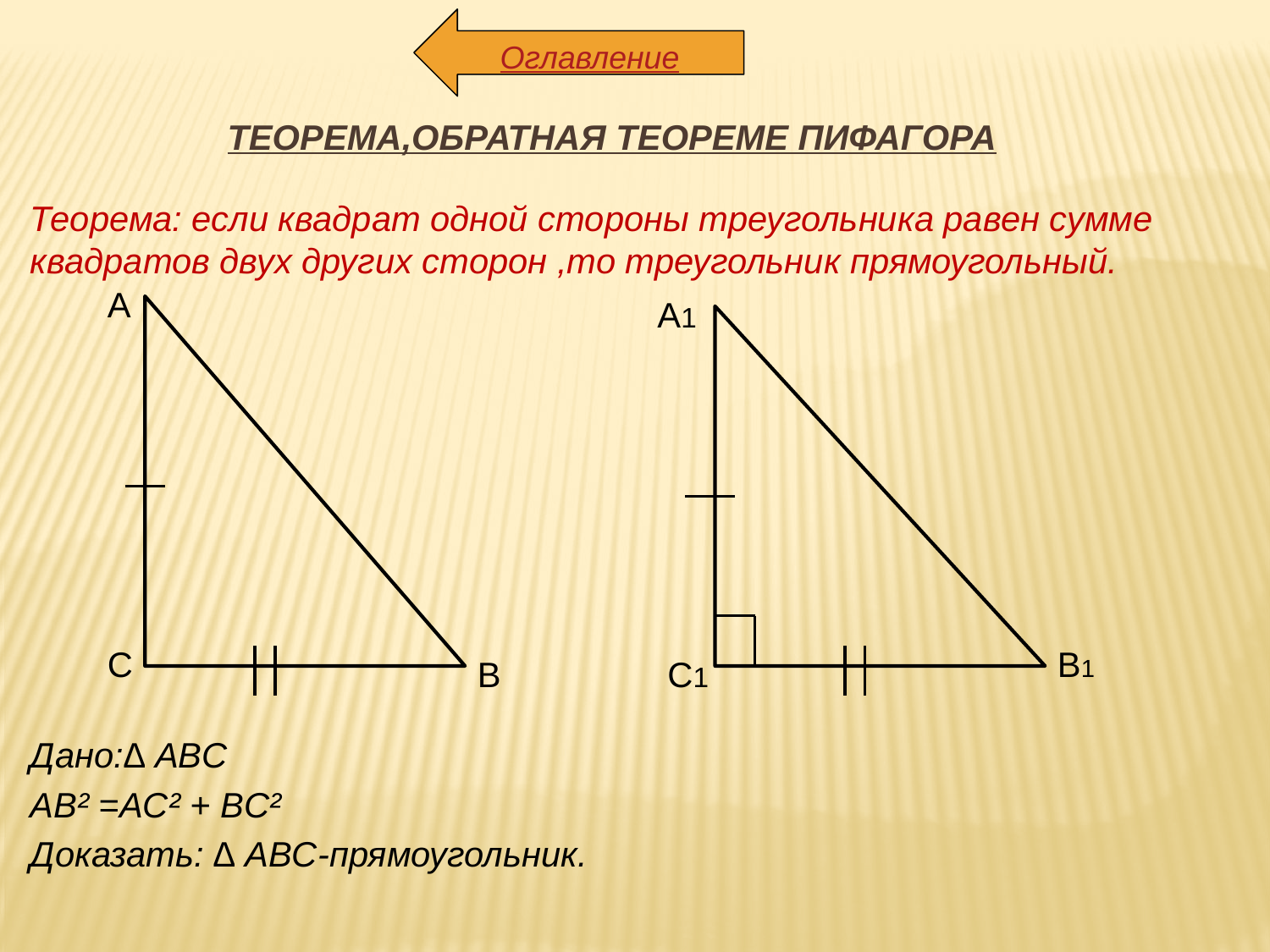

Оглавление
# ТЕОРЕМА,ОБРАТНАЯ ТЕОРЕМЕ ПИФАГОРА
Теорема: если квадрат одной стороны треугольника равен сумме квадратов двух других сторон ,то треугольник прямоугольный.

Дано:∆ ABC
AB² =AC² + BC²
Доказать: ∆ ABC-прямоугольник.
A
A1

C
B1
B
C1